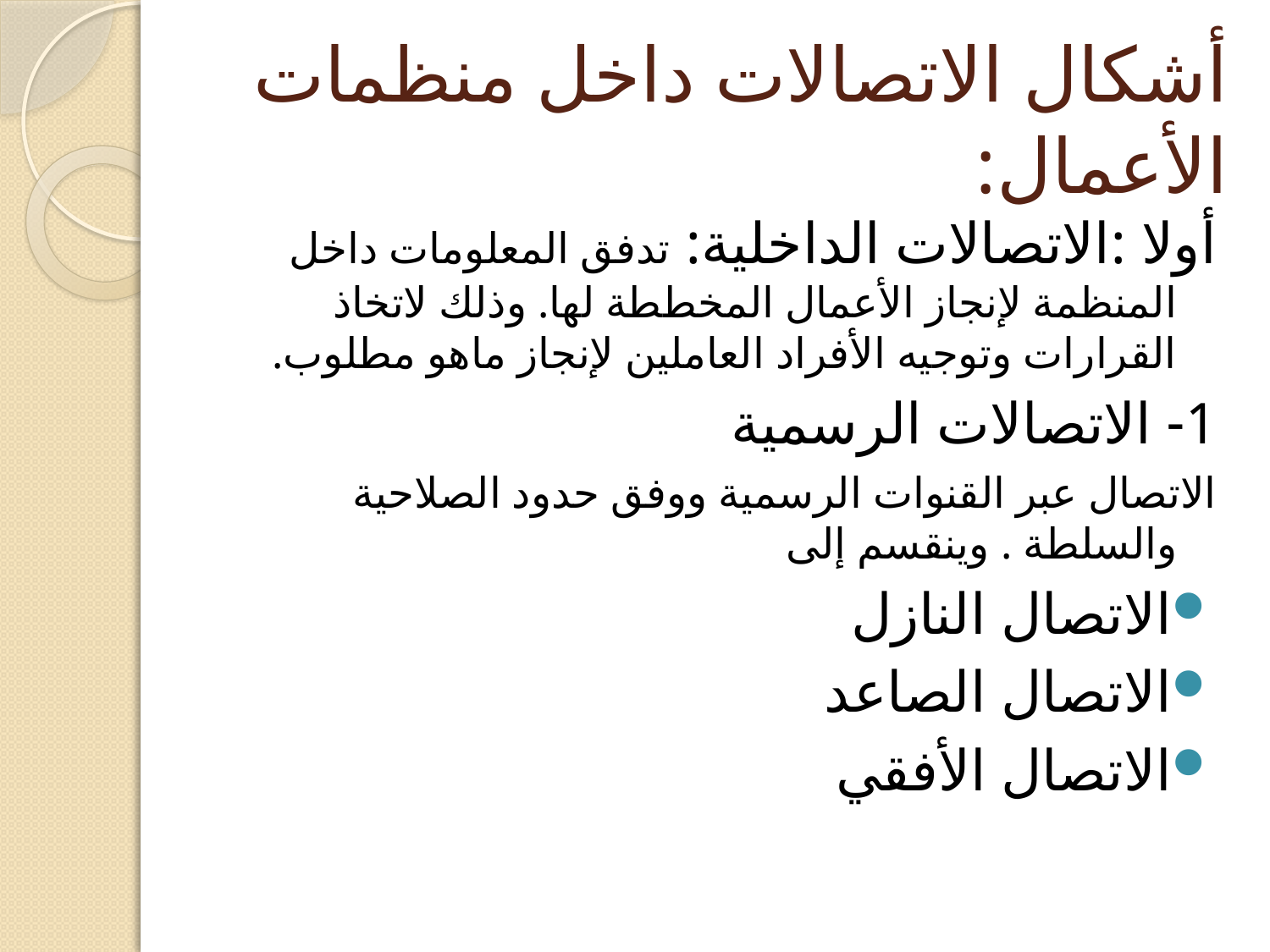

# أشكال الاتصالات داخل منظمات الأعمال:
أولا :الاتصالات الداخلية: تدفق المعلومات داخل المنظمة لإنجاز الأعمال المخططة لها. وذلك لاتخاذ القرارات وتوجيه الأفراد العاملين لإنجاز ماهو مطلوب.
1- الاتصالات الرسمية
الاتصال عبر القنوات الرسمية ووفق حدود الصلاحية والسلطة . وينقسم إلى
الاتصال النازل
الاتصال الصاعد
الاتصال الأفقي